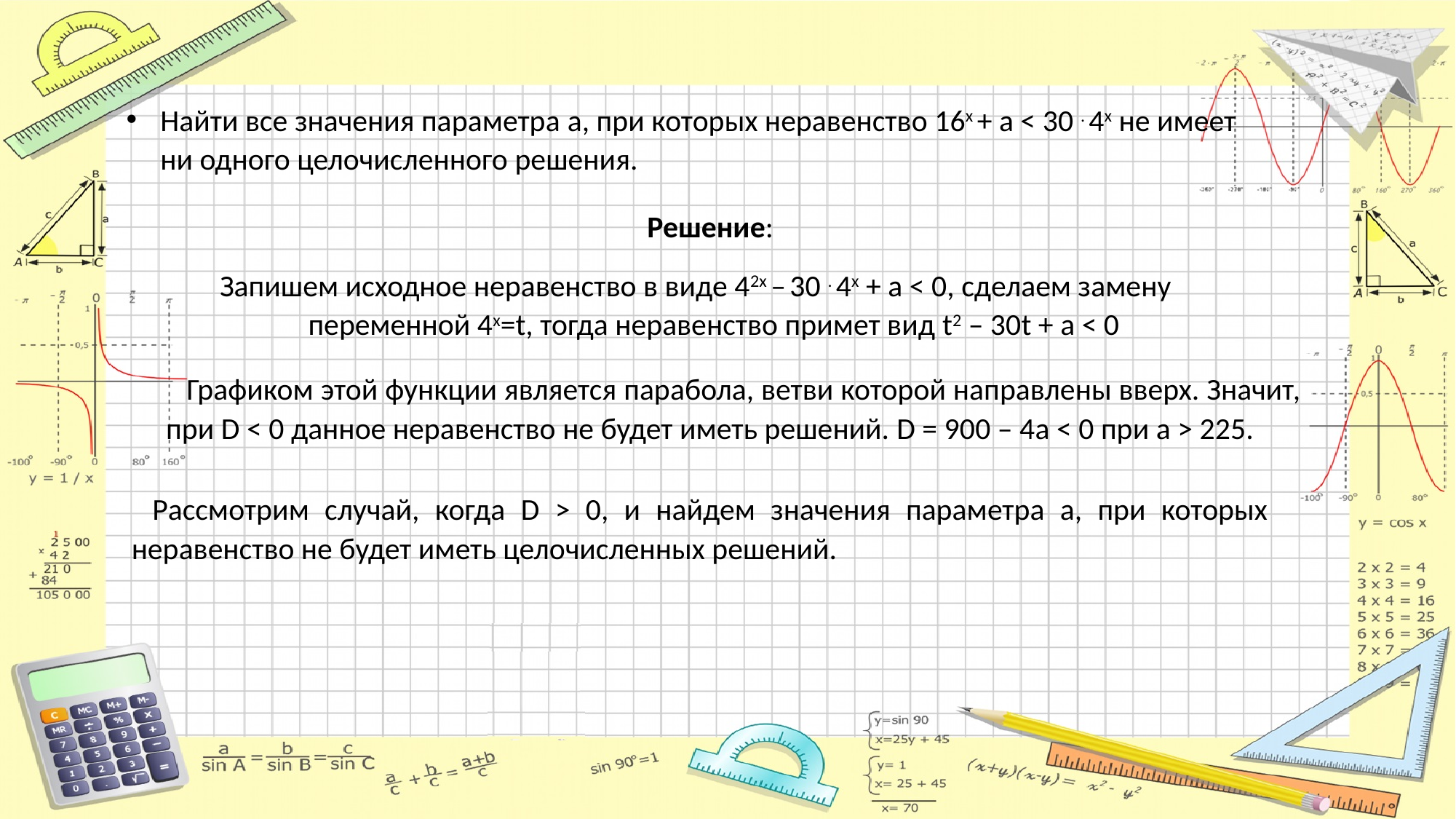

Найти все значения параметра a, при которых неравенство 16x + a < 30 . 4x не имеет ни одного целочисленного решения.
Решение:
Запишем исходное неравенство в виде 42x – 30 . 4x + а < 0, сделаем замену        	переменной 4x=t, тогда неравенство примет вид t2 – 30t + a < 0
Графиком этой функции является парабола, ветви которой направлены вверх. Значит, при D < 0 данное неравенство не будет иметь решений. D = 900 – 4a < 0 при a > 225.
Рассмотрим случай, когда D > 0, и найдем значения параметра а, при которых неравенство не будет иметь целочисленных решений.